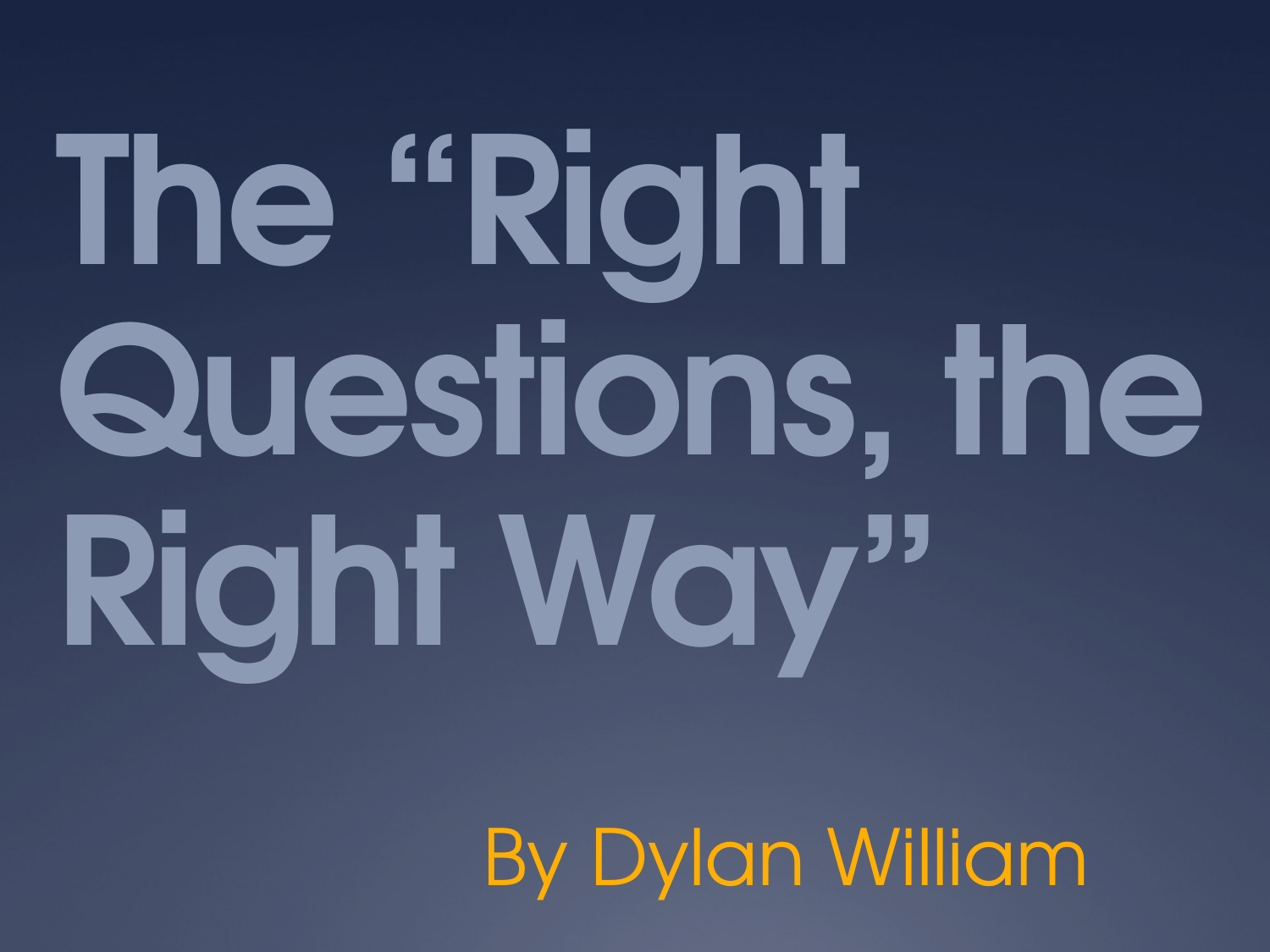

# The “Right Questions, the Right Way”
By Dylan William